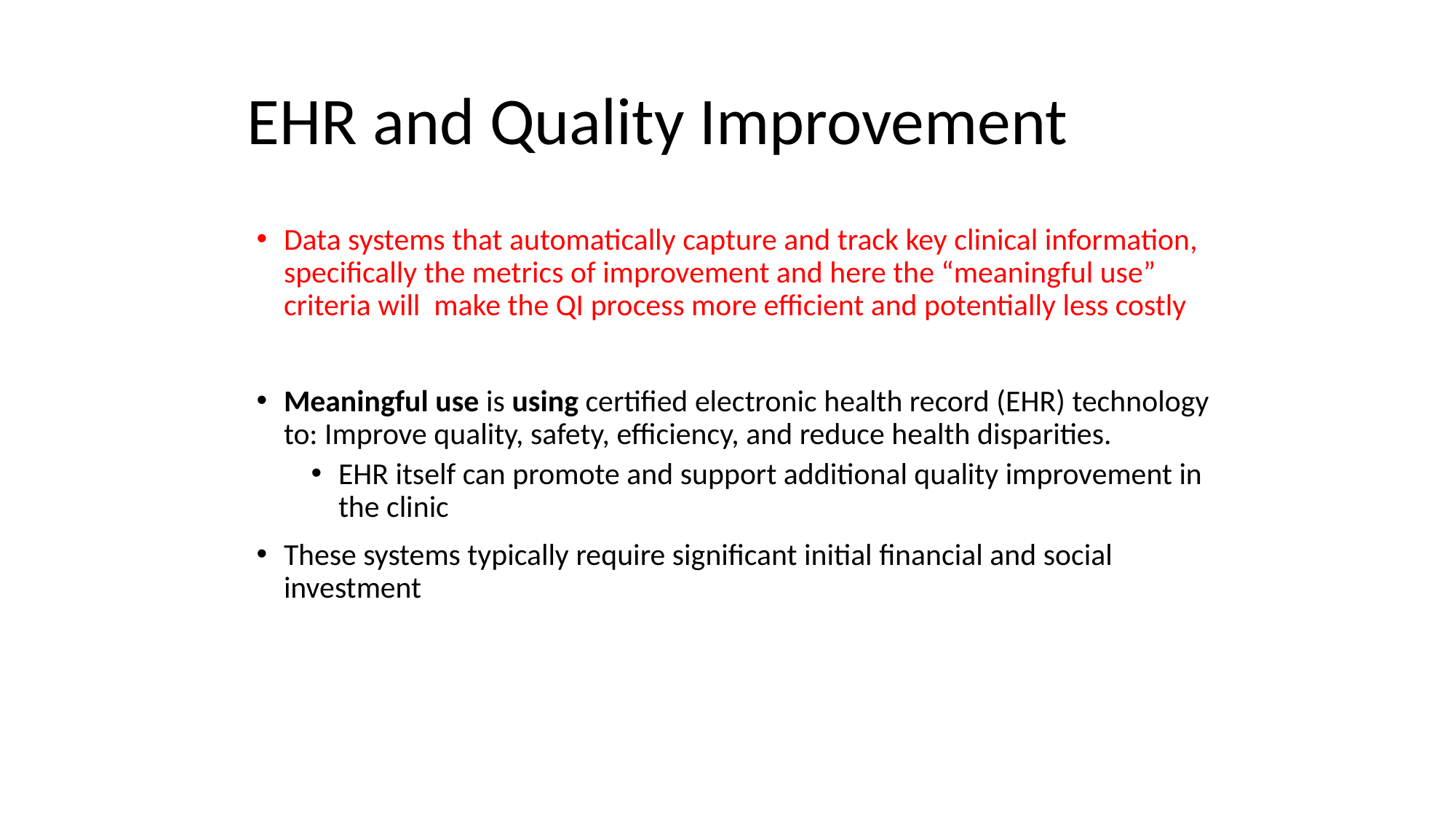

EHR and Quality Improvement
Data systems that automatically capture and track key clinical information, specifically the metrics of improvement and here the “meaningful use” criteria will  make the QI process more efficient and potentially less costly

Meaningful use is using certified electronic health record (EHR) technology to: Improve quality, safety, efficiency, and reduce health disparities.
EHR itself can promote and support additional quality improvement in the clinic
These systems typically require significant initial financial and social investment